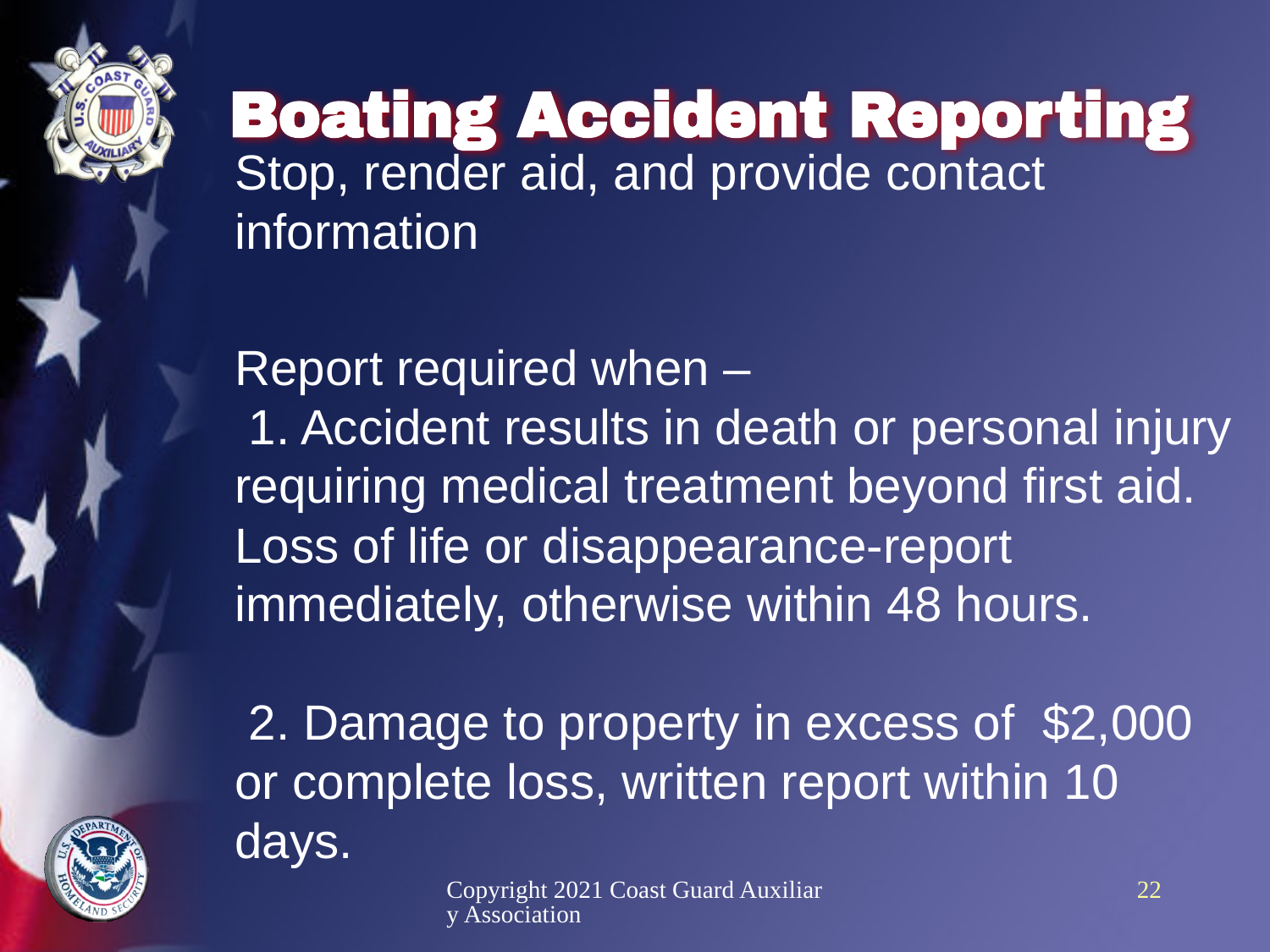

# Boating Accident Reporting
Stop, render aid, and provide contact information
Report required when –
 1. Accident results in death or personal injury requiring medical treatment beyond first aid. Loss of life or disappearance-report immediately, otherwise within 48 hours.

 2. Damage to property in excess of  $2,000 or complete loss, written report within 10 days.
Copyright 2021 Coast Guard Auxiliary Association
22